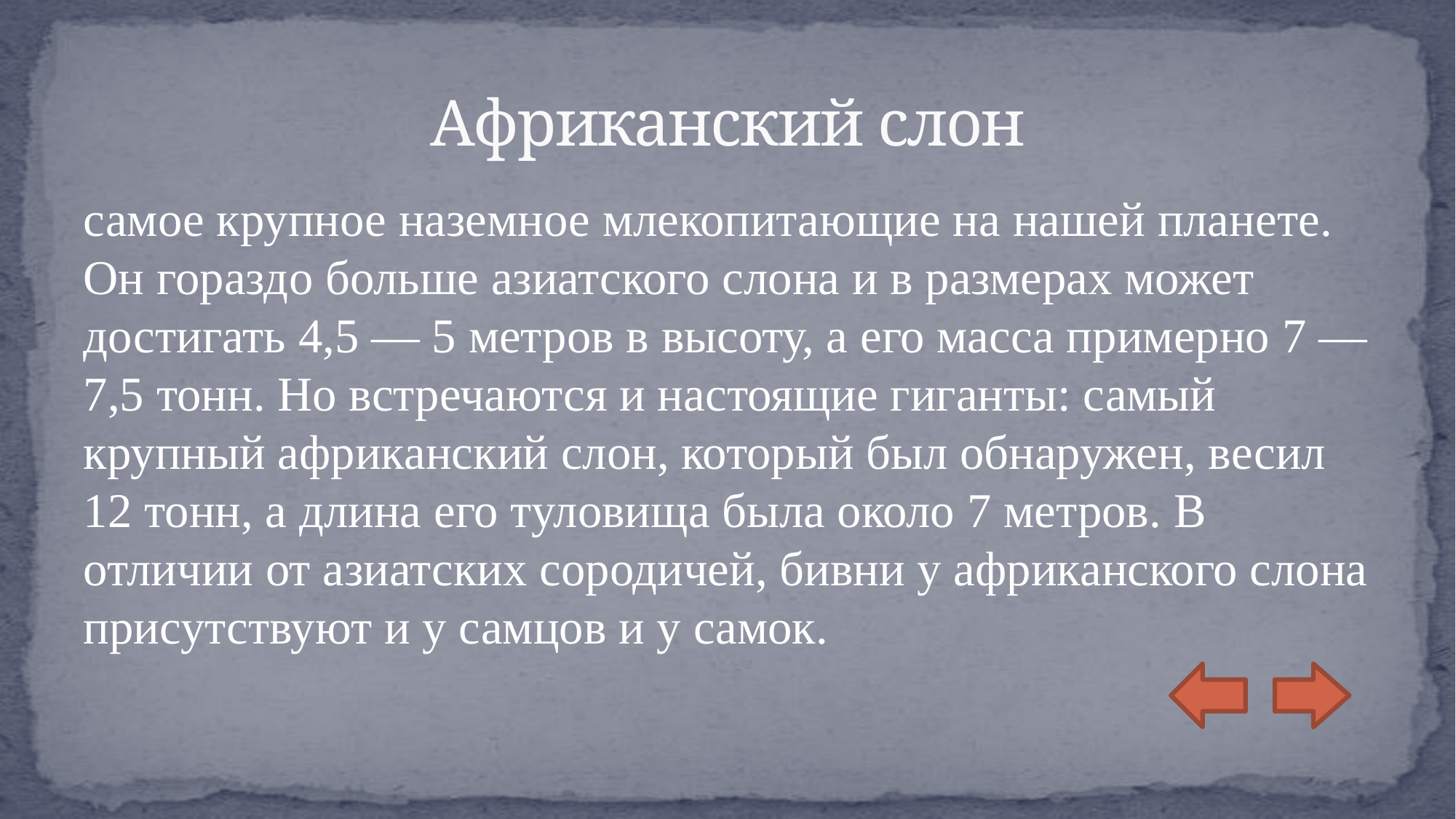

# Африканский слон
самое крупное наземное млекопитающие на нашей планете. Он гораздо больше азиатского слона и в размерах может достигать 4,5 — 5 метров в высоту, а его масса примерно 7 — 7,5 тонн. Но встречаются и настоящие гиганты: самый крупный африканский слон, который был обнаружен, весил 12 тонн, а длина его туловища была около 7 метров. В отличии от азиатских сородичей, бивни у африканского слона присутствуют и у самцов и у самок.